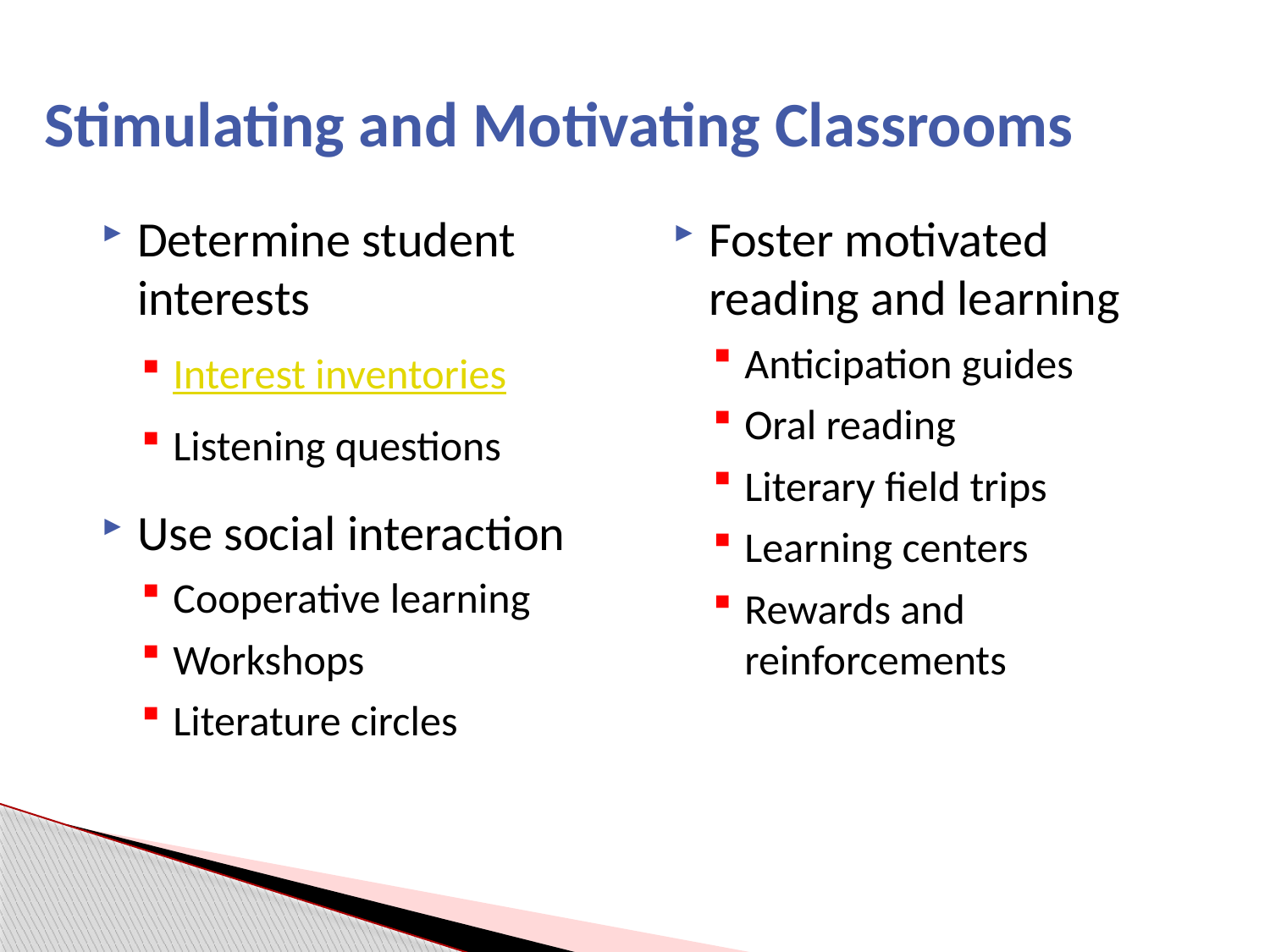

# Stimulating and Motivating Classrooms
Determine student interests
Interest inventories
Listening questions
Use social interaction
Cooperative learning
Workshops
Literature circles

Foster motivated reading and learning
Anticipation guides
Oral reading
Literary field trips
Learning centers
Rewards and reinforcements